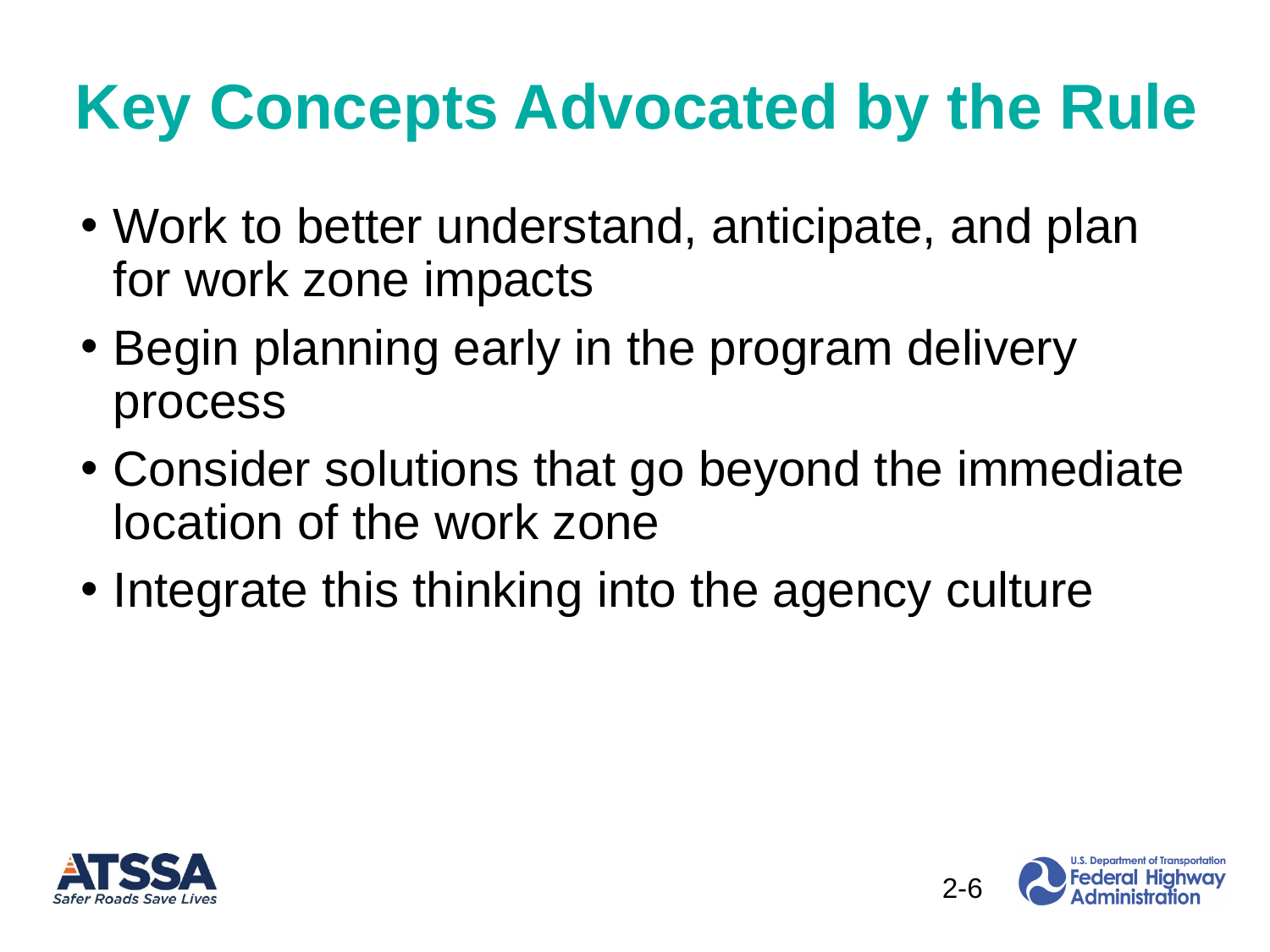

# Key Concepts Advocated by the Rule
Work to better understand, anticipate, and plan for work zone impacts
Begin planning early in the program delivery process
Consider solutions that go beyond the immediate location of the work zone
Integrate this thinking into the agency culture